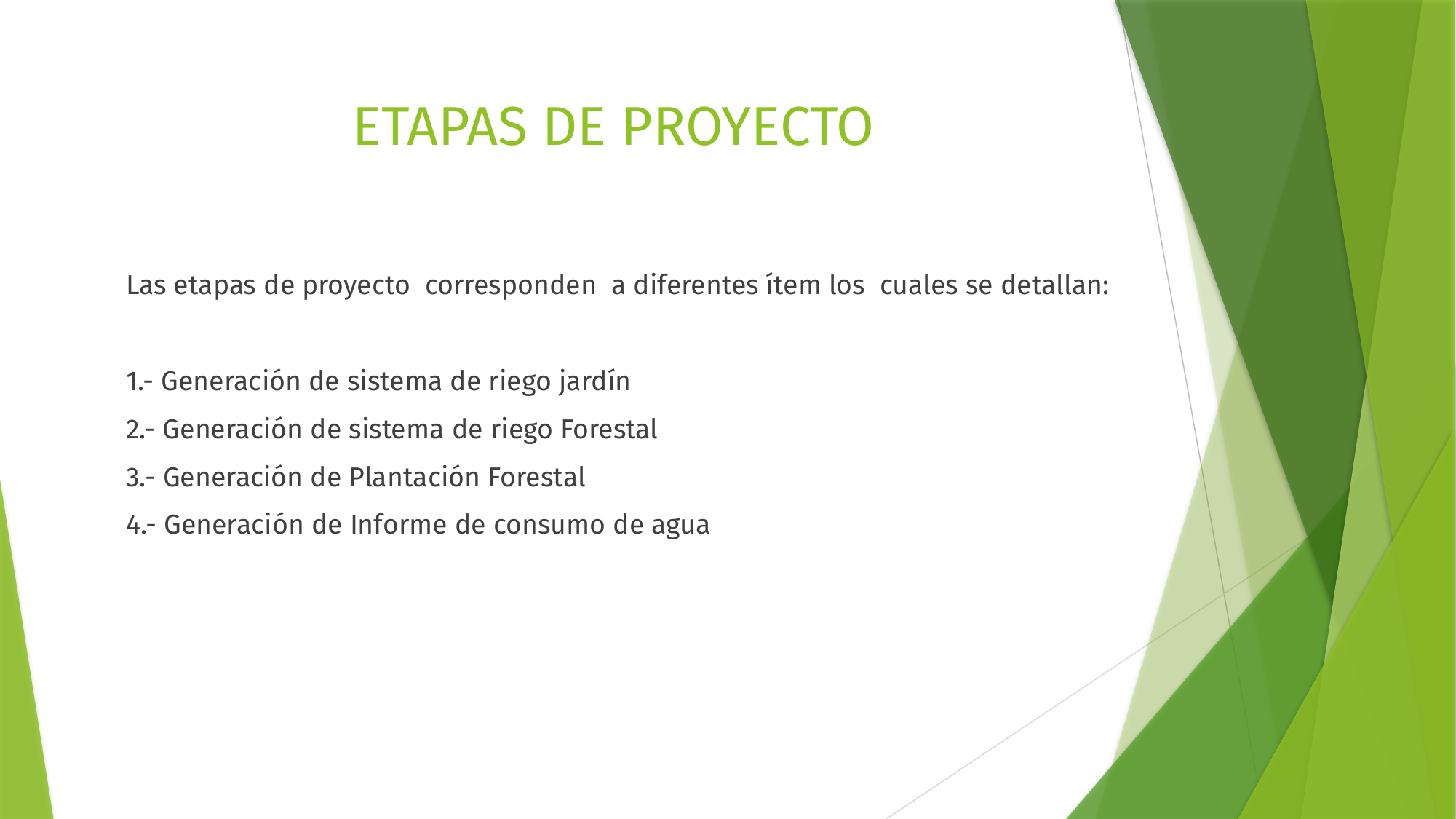

ETAPAS DE PROYECTO

Las etapas de proyecto  corresponden  a diferentes ítem los  cuales se detallan:

1.- Generación de sistema de riego jardín
2.- Generación de sistema de riego Forestal
3.- Generación de Plantación Forestal
4.- Generación de Informe de consumo de agua